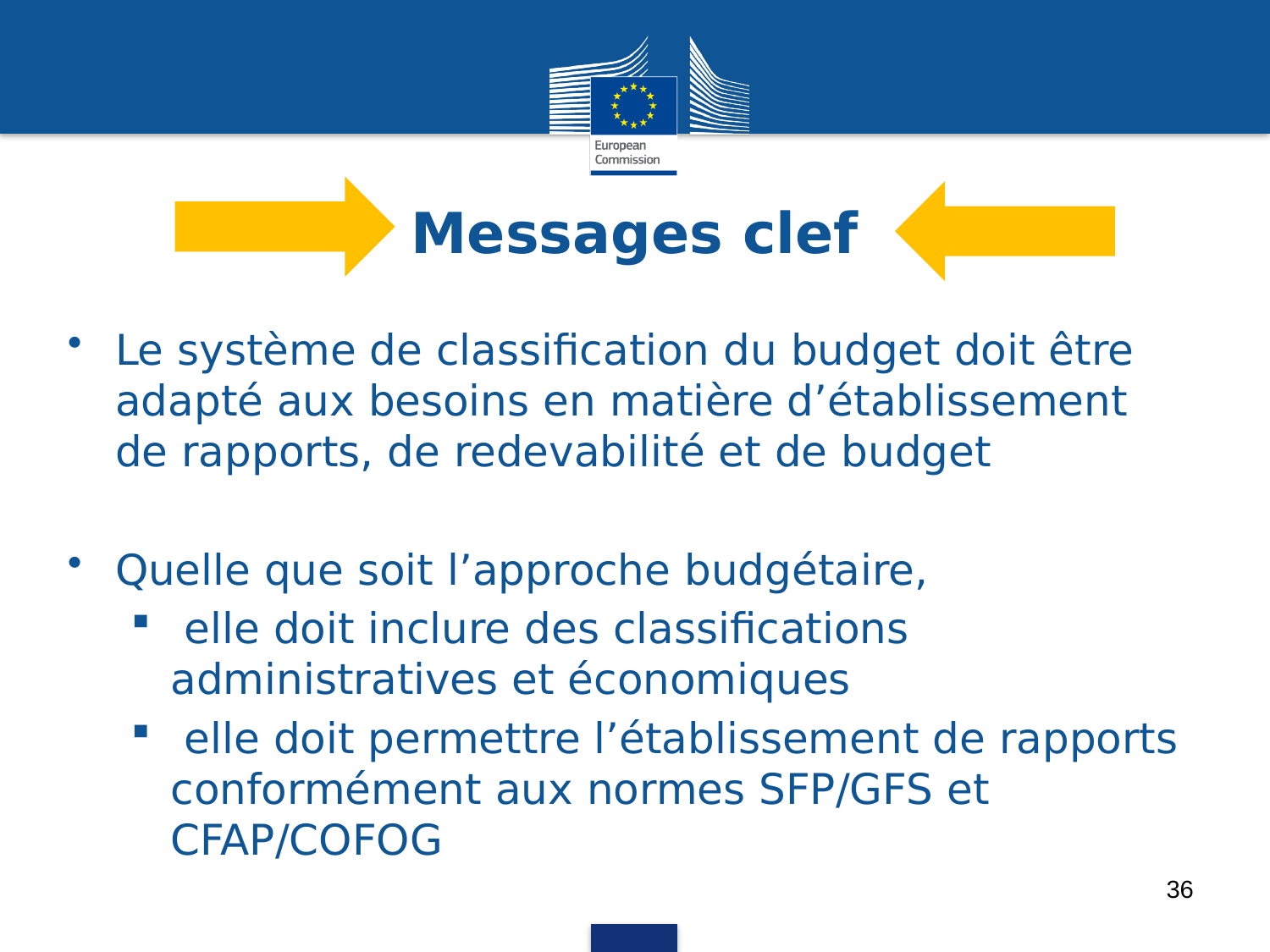

# Messages clef

Le système de classification du budget doit être adapté aux besoins en matière d’établissement de rapports, de redevabilité et de budget

Quelle que soit l’approche budgétaire,
 elle doit inclure des classifications administratives et économiques
 elle doit permettre l’établissement de rapports conformément aux normes SFP/GFS et CFAP/COFOG
36